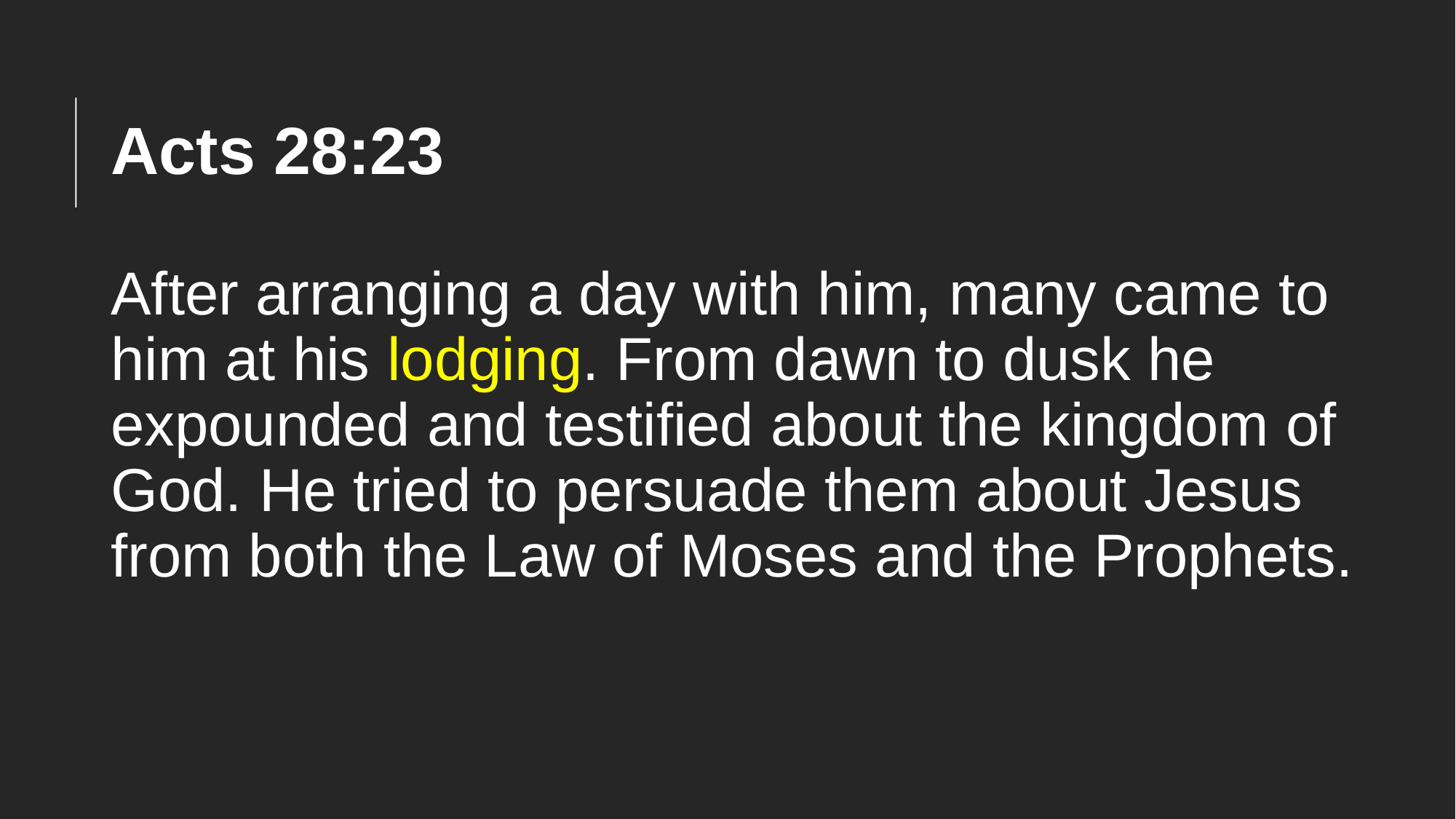

# Acts 28:23
After arranging a day with him, many came to him at his lodging. From dawn to dusk he expounded and testified about the kingdom of God. He tried to persuade them about Jesus from both the Law of Moses and the Prophets.